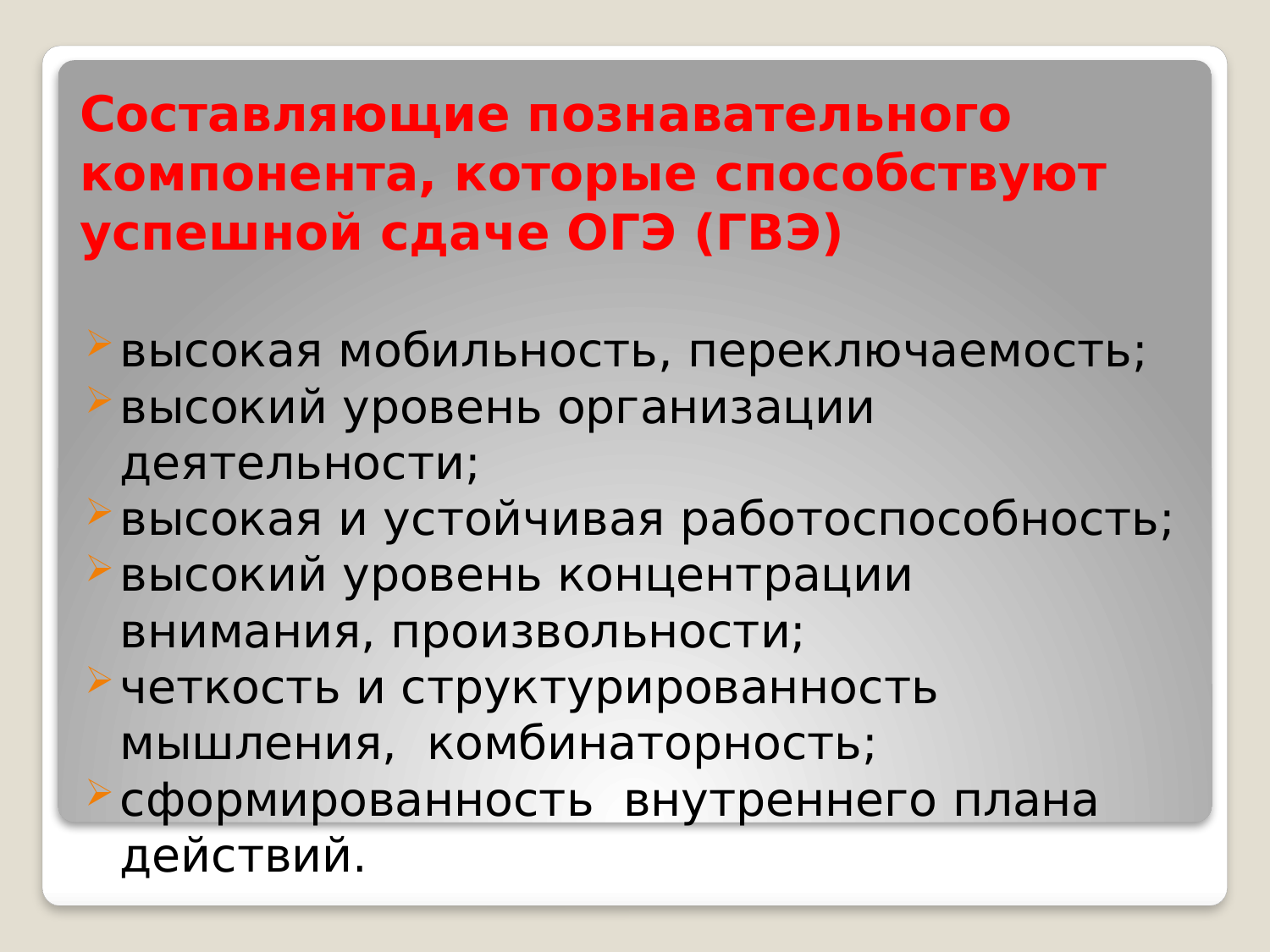

# Составляющие познавательного компонента, которые способствуют успешной сдаче ОГЭ (ГВЭ)
высокая мобильность, переключаемость;
высокий уровень организации деятельности;
высокая и устойчивая работоспособность;
высокий уровень концентрации  внимания, произвольности;
четкость и структурированность мышления,  комбинаторность;
сформированность  внутреннего плана действий.